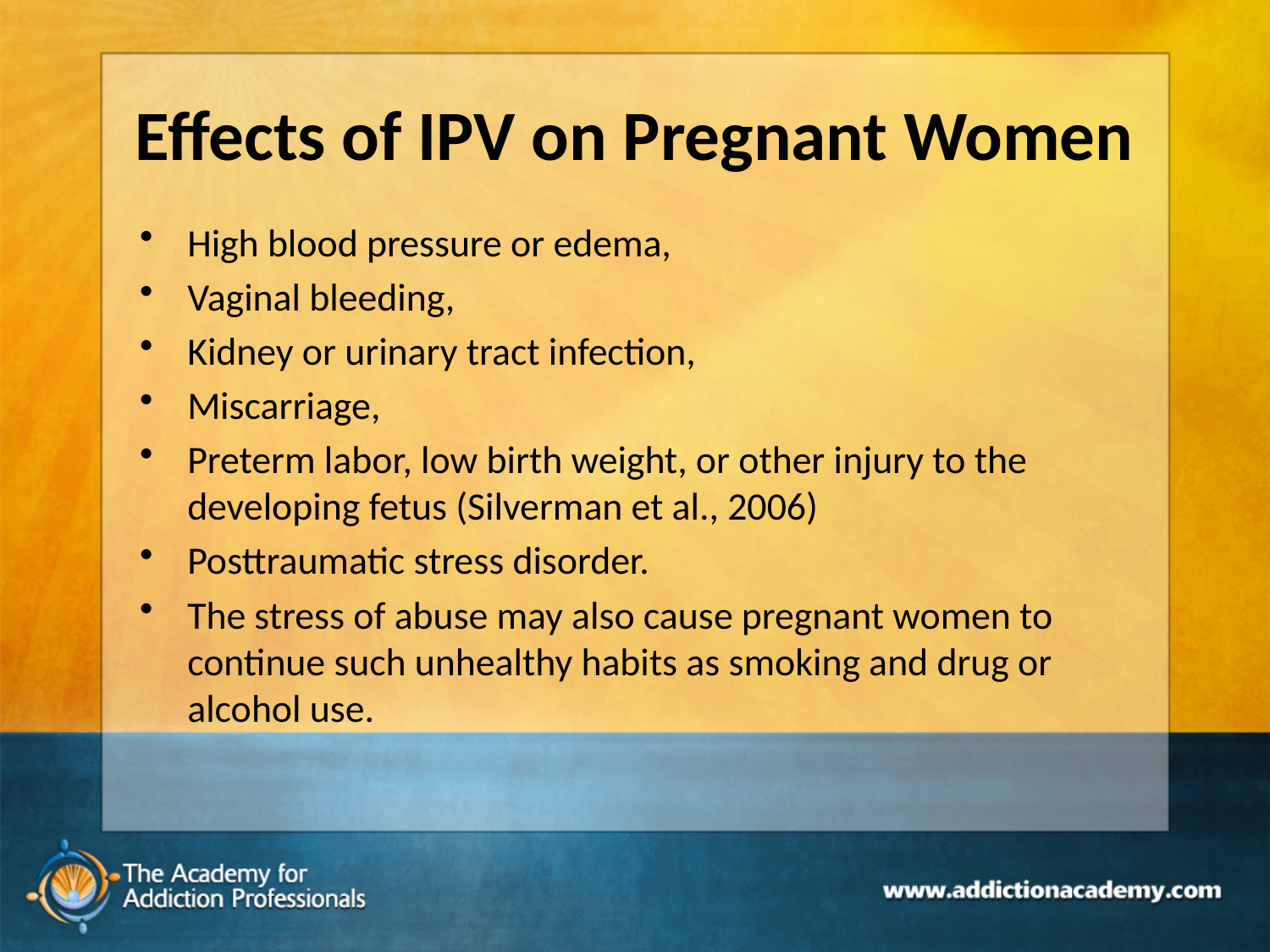

# Effects of IPV on Pregnant Women
High blood pressure or edema,
Vaginal bleeding,
Kidney or urinary tract infection,
Miscarriage,
Preterm labor, low birth weight, or other injury to the developing fetus (Silverman et al., 2006)
Posttraumatic stress disorder.
The stress of abuse may also cause pregnant women to continue such unhealthy habits as smoking and drug or alcohol use.